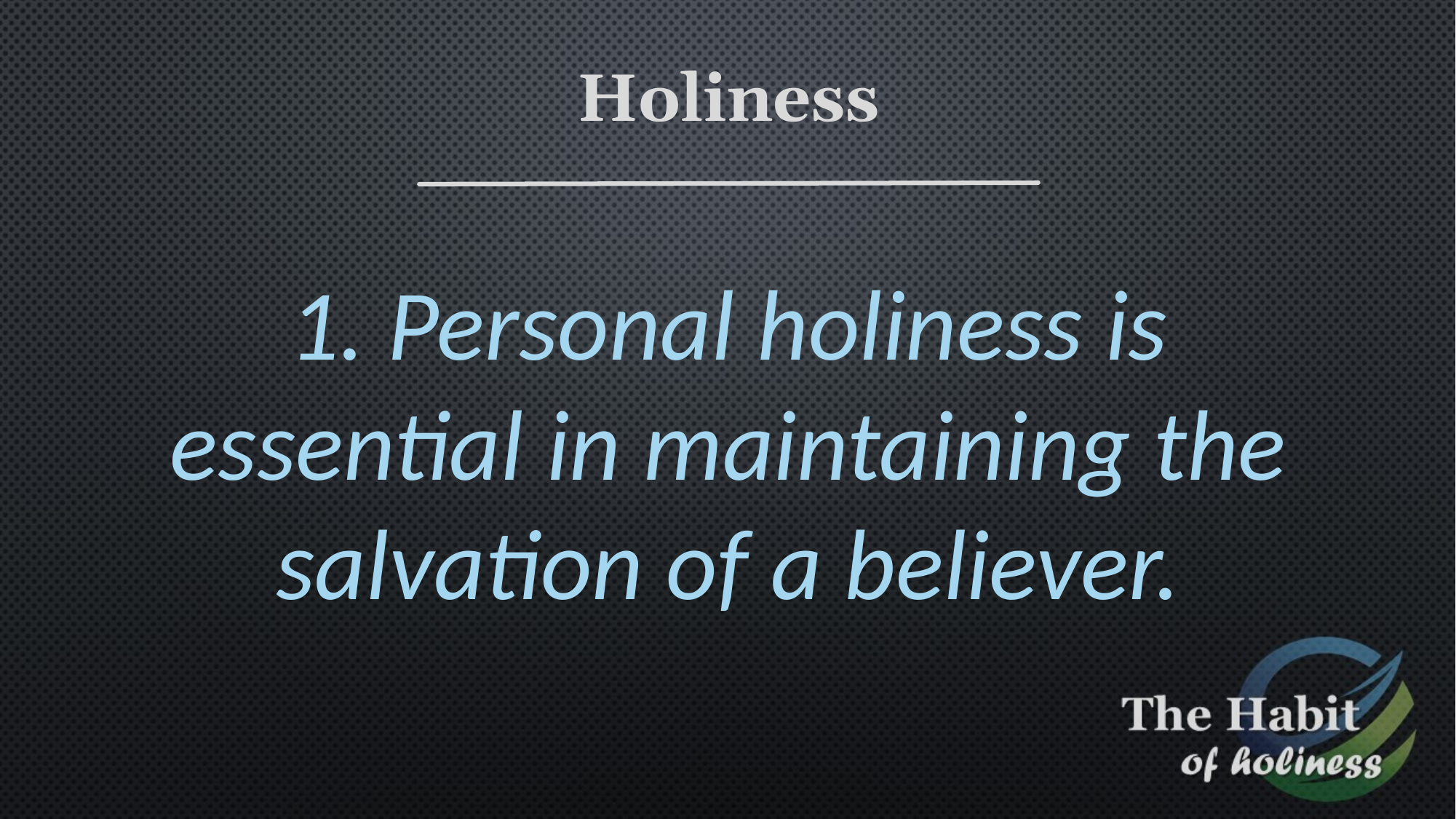

Holiness
1. Personal holiness is essential in maintaining the salvation of a believer.